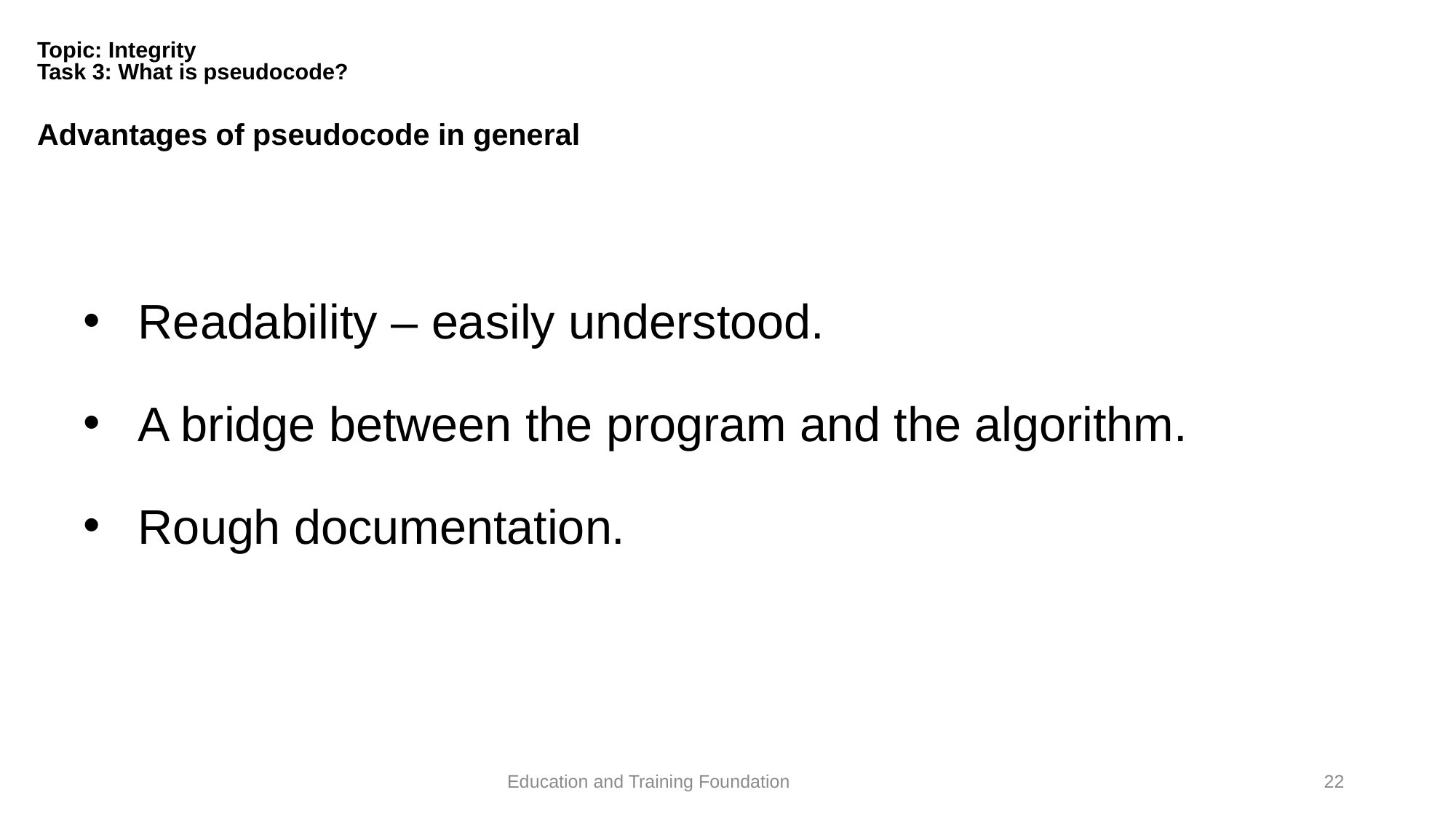

# Topic: Integrity Task 3: What is pseudocode? Advantages of pseudocode in general
Readability – easily understood.
A bridge between the program and the algorithm.
Rough documentation.

22
Education and Training Foundation